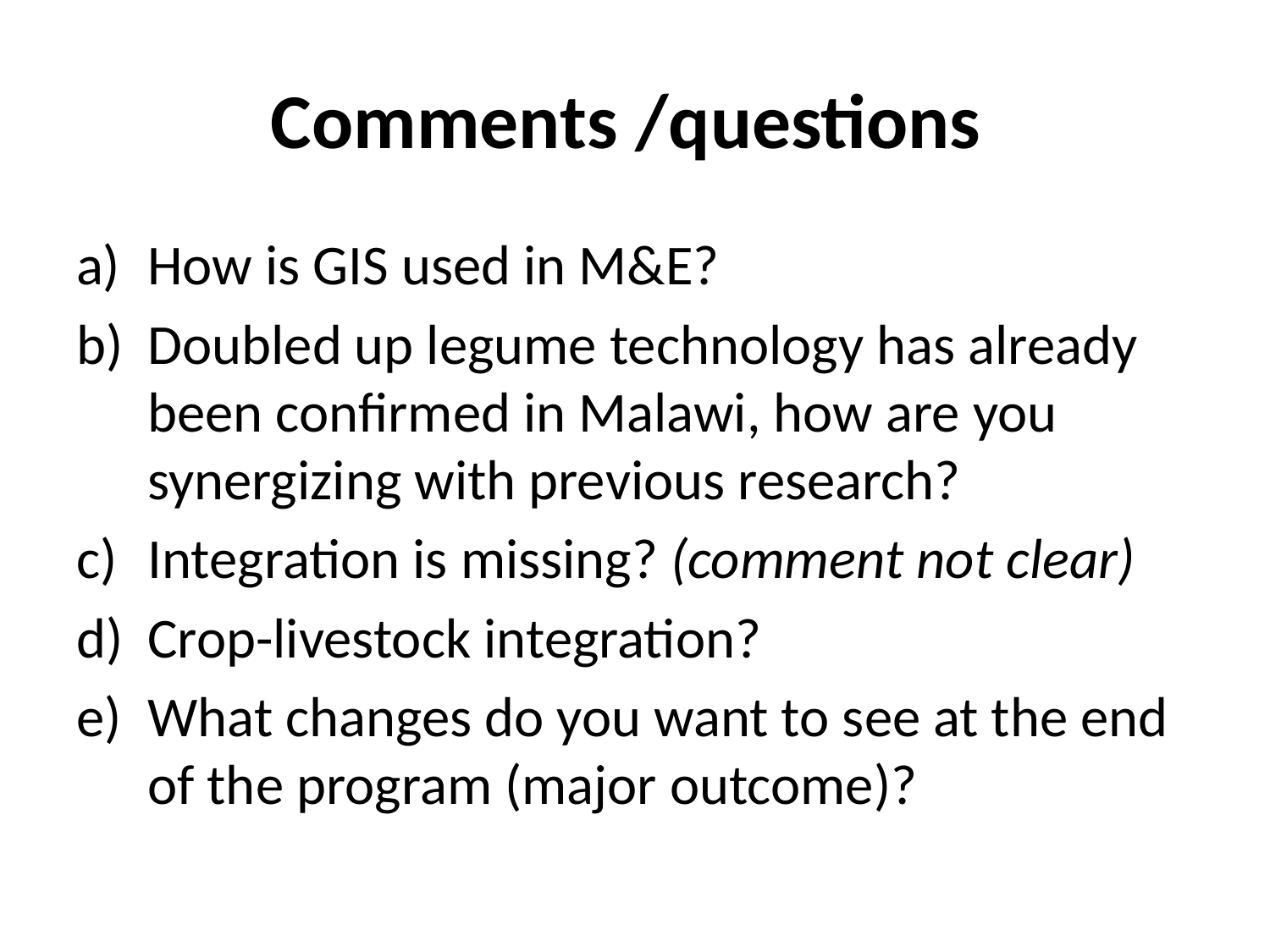

# Comments /questions
How is GIS used in M&E?
Doubled up legume technology has already been confirmed in Malawi, how are you synergizing with previous research?
Integration is missing? (comment not clear)
Crop-livestock integration?
What changes do you want to see at the end of the program (major outcome)?